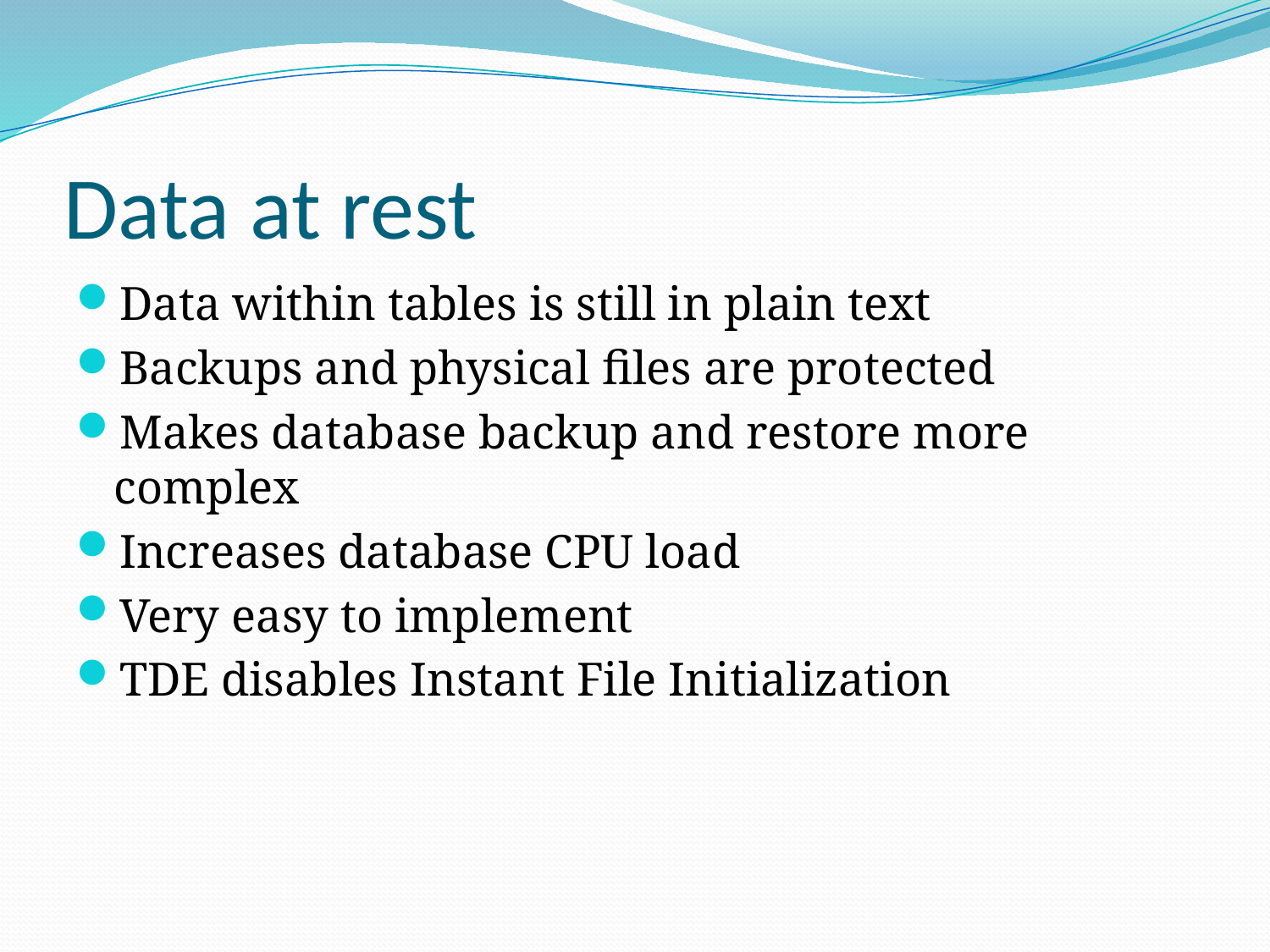

# Data at rest
Data within tables is still in plain text
Backups and physical files are protected
Makes database backup and restore more complex
Increases database CPU load
Very easy to implement
TDE disables Instant File Initialization